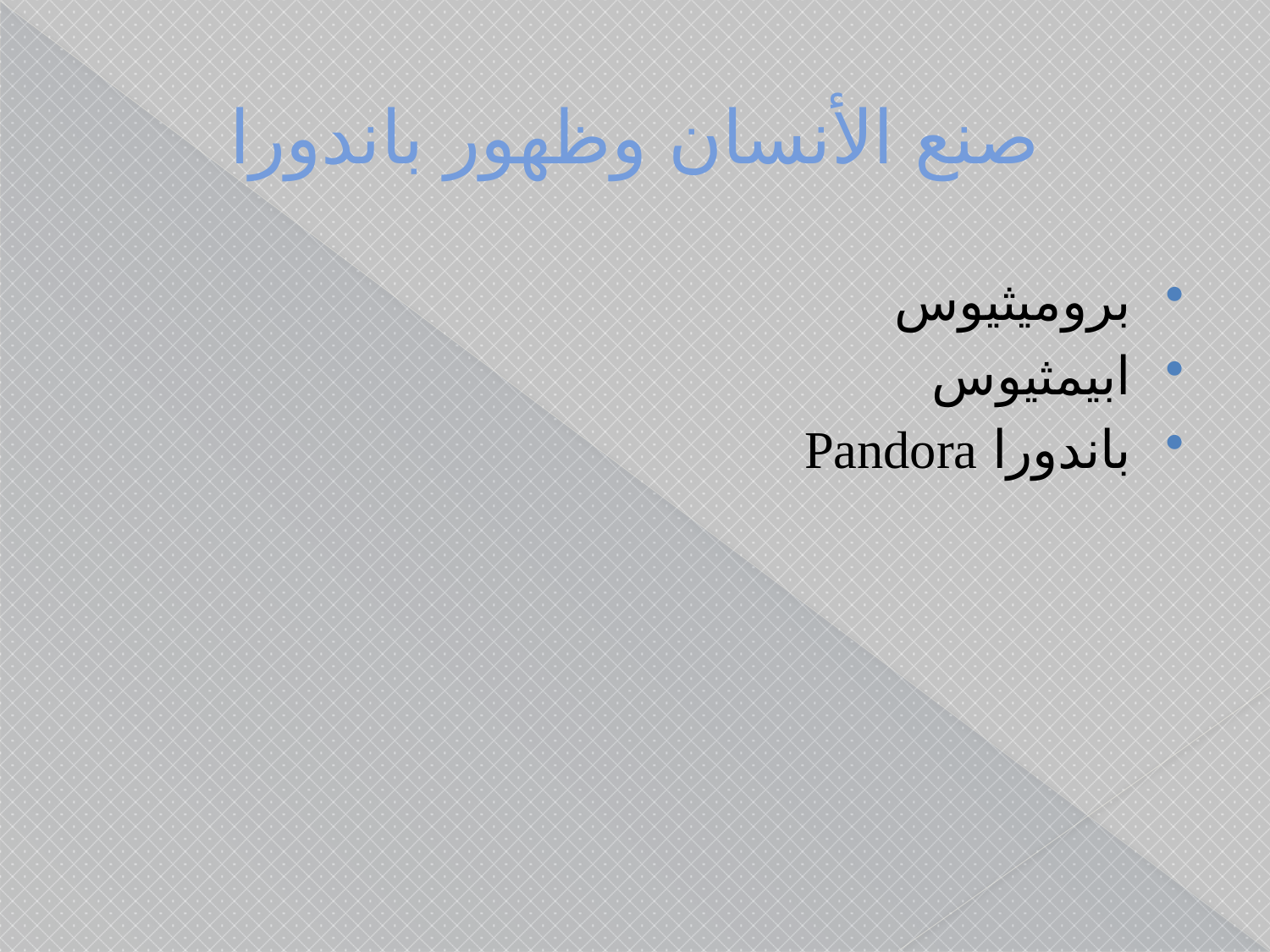

# صنع الأنسان وظهور باندورا
بروميثيوس
ابيمثيوس
باندورا Pandora